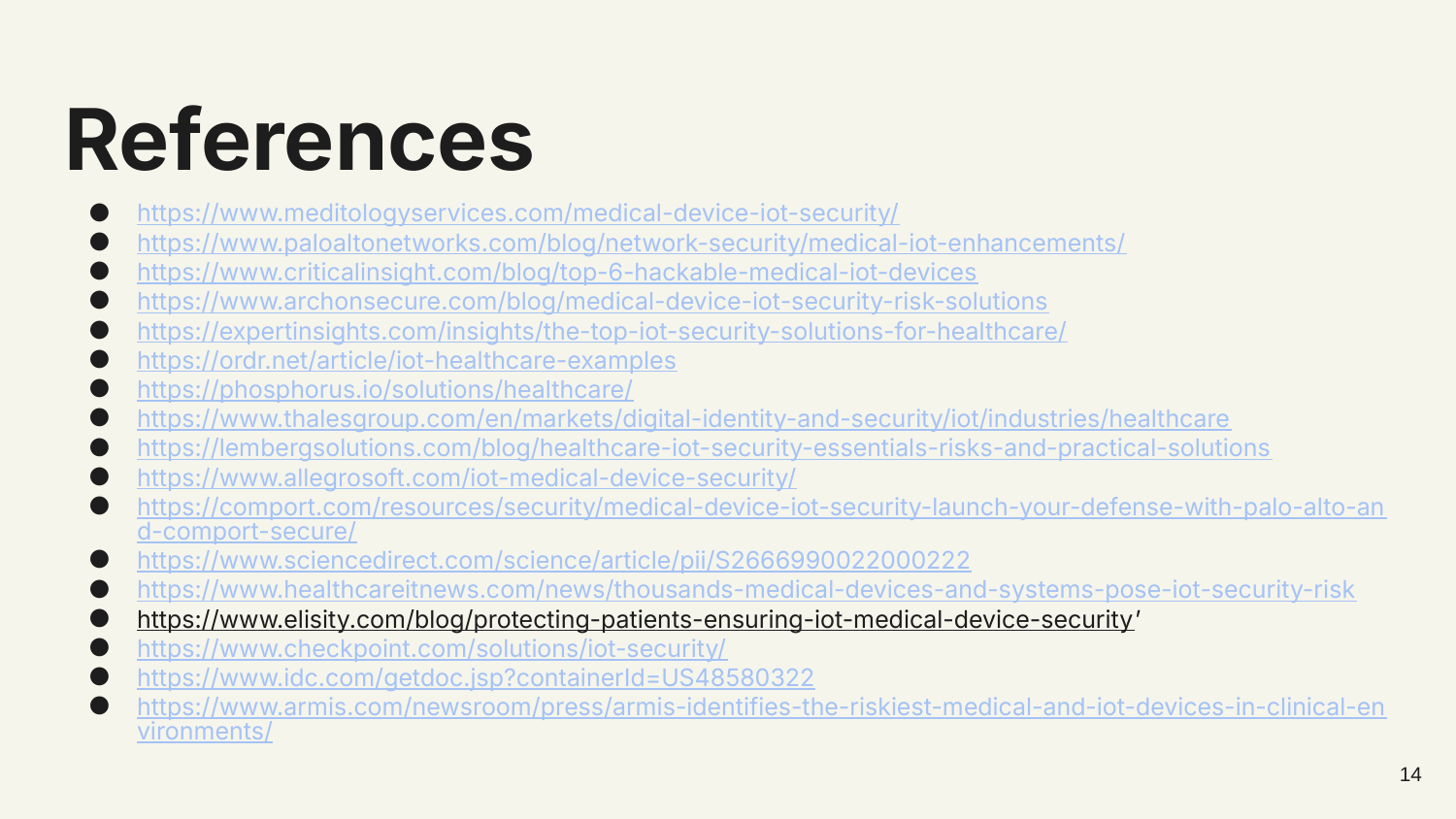

# References
https://www.meditologyservices.com/medical-device-iot-security/
https://www.paloaltonetworks.com/blog/network-security/medical-iot-enhancements/
https://www.criticalinsight.com/blog/top-6-hackable-medical-iot-devices
https://www.archonsecure.com/blog/medical-device-iot-security-risk-solutions
https://expertinsights.com/insights/the-top-iot-security-solutions-for-healthcare/
https://ordr.net/article/iot-healthcare-examples
https://phosphorus.io/solutions/healthcare/
https://www.thalesgroup.com/en/markets/digital-identity-and-security/iot/industries/healthcare
https://lembergsolutions.com/blog/healthcare-iot-security-essentials-risks-and-practical-solutions
https://www.allegrosoft.com/iot-medical-device-security/
https://comport.com/resources/security/medical-device-iot-security-launch-your-defense-with-palo-alto-and-comport-secure/
https://www.sciencedirect.com/science/article/pii/S2666990022000222
https://www.healthcareitnews.com/news/thousands-medical-devices-and-systems-pose-iot-security-risk
https://www.elisity.com/blog/protecting-patients-ensuring-iot-medical-device-security’
https://www.checkpoint.com/solutions/iot-security/
https://www.idc.com/getdoc.jsp?containerId=US48580322
https://www.armis.com/newsroom/press/armis-identifies-the-riskiest-medical-and-iot-devices-in-clinical-environments/

14